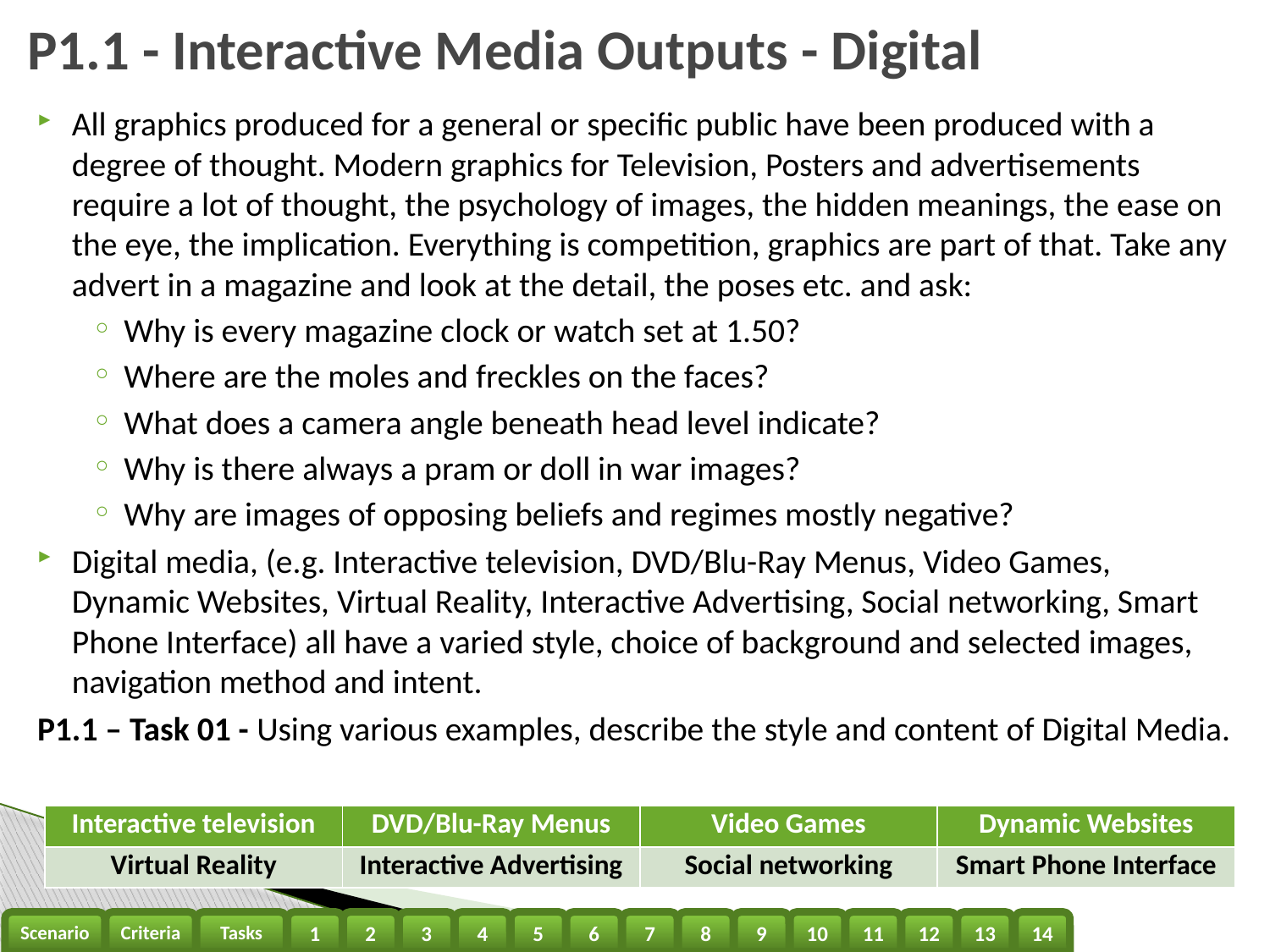

# P1.1 - Interactive Media Outputs - Digital
All graphics produced for a general or specific public have been produced with a degree of thought. Modern graphics for Television, Posters and advertisements require a lot of thought, the psychology of images, the hidden meanings, the ease on the eye, the implication. Everything is competition, graphics are part of that. Take any advert in a magazine and look at the detail, the poses etc. and ask:
Why is every magazine clock or watch set at 1.50?
Where are the moles and freckles on the faces?
What does a camera angle beneath head level indicate?
Why is there always a pram or doll in war images?
Why are images of opposing beliefs and regimes mostly negative?
Digital media, (e.g. Interactive television, DVD/Blu-Ray Menus, Video Games, Dynamic Websites, Virtual Reality, Interactive Advertising, Social networking, Smart Phone Interface) all have a varied style, choice of background and selected images, navigation method and intent.
P1.1 – Task 01 - Using various examples, describe the style and content of Digital Media.
| Interactive television | DVD/Blu-Ray Menus | Video Games | Dynamic Websites |
| --- | --- | --- | --- |
| Virtual Reality | Interactive Advertising | Social networking | Smart Phone Interface |